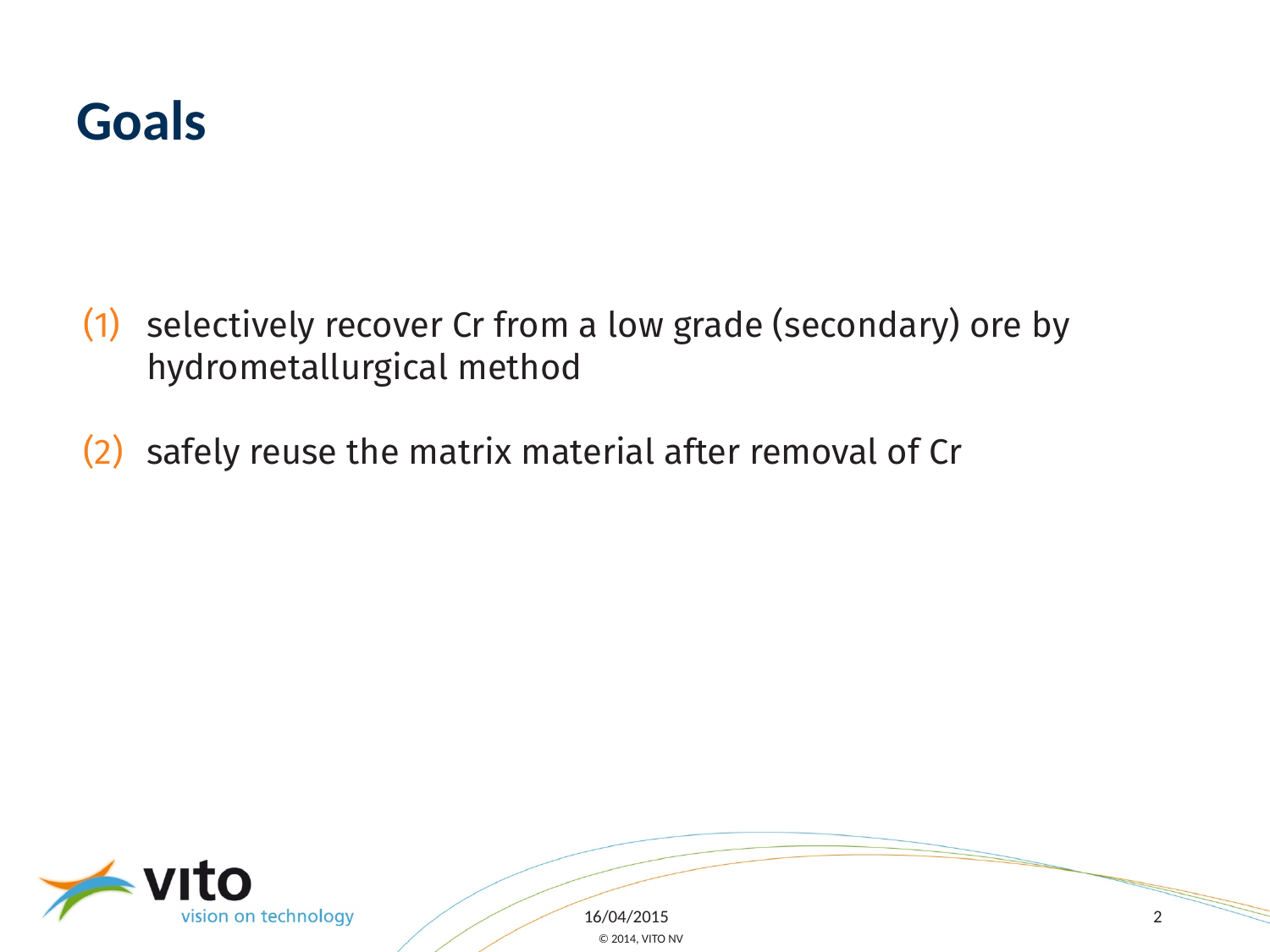

# Goals
selectively recover Cr from a low grade (secondary) ore by hydrometallurgical method

safely reuse the matrix material after removal of Cr